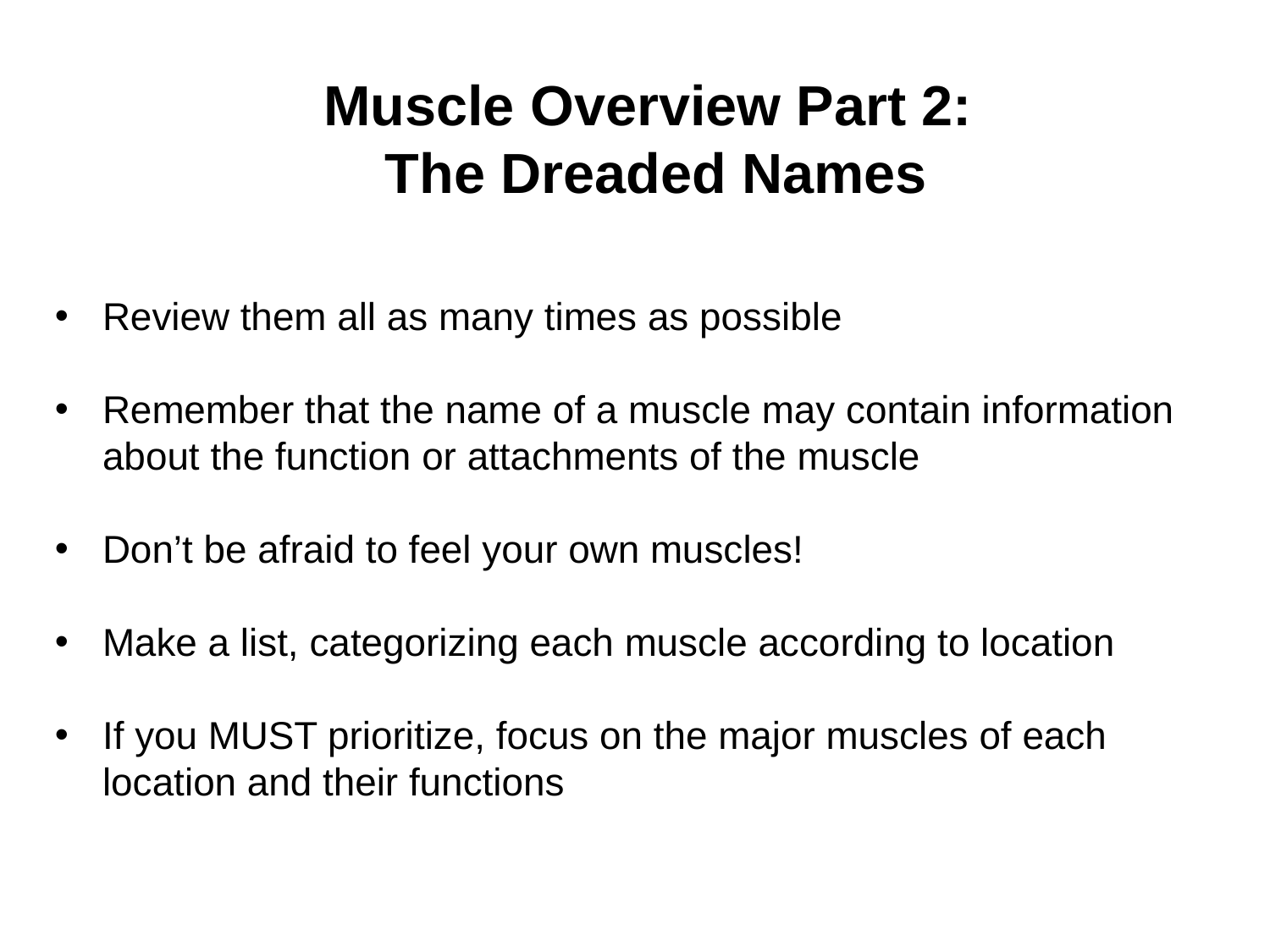

Muscle Overview Part 2:
The Dreaded Names
Review them all as many times as possible
Remember that the name of a muscle may contain information about the function or attachments of the muscle
Don’t be afraid to feel your own muscles!
Make a list, categorizing each muscle according to location
If you MUST prioritize, focus on the major muscles of each location and their functions